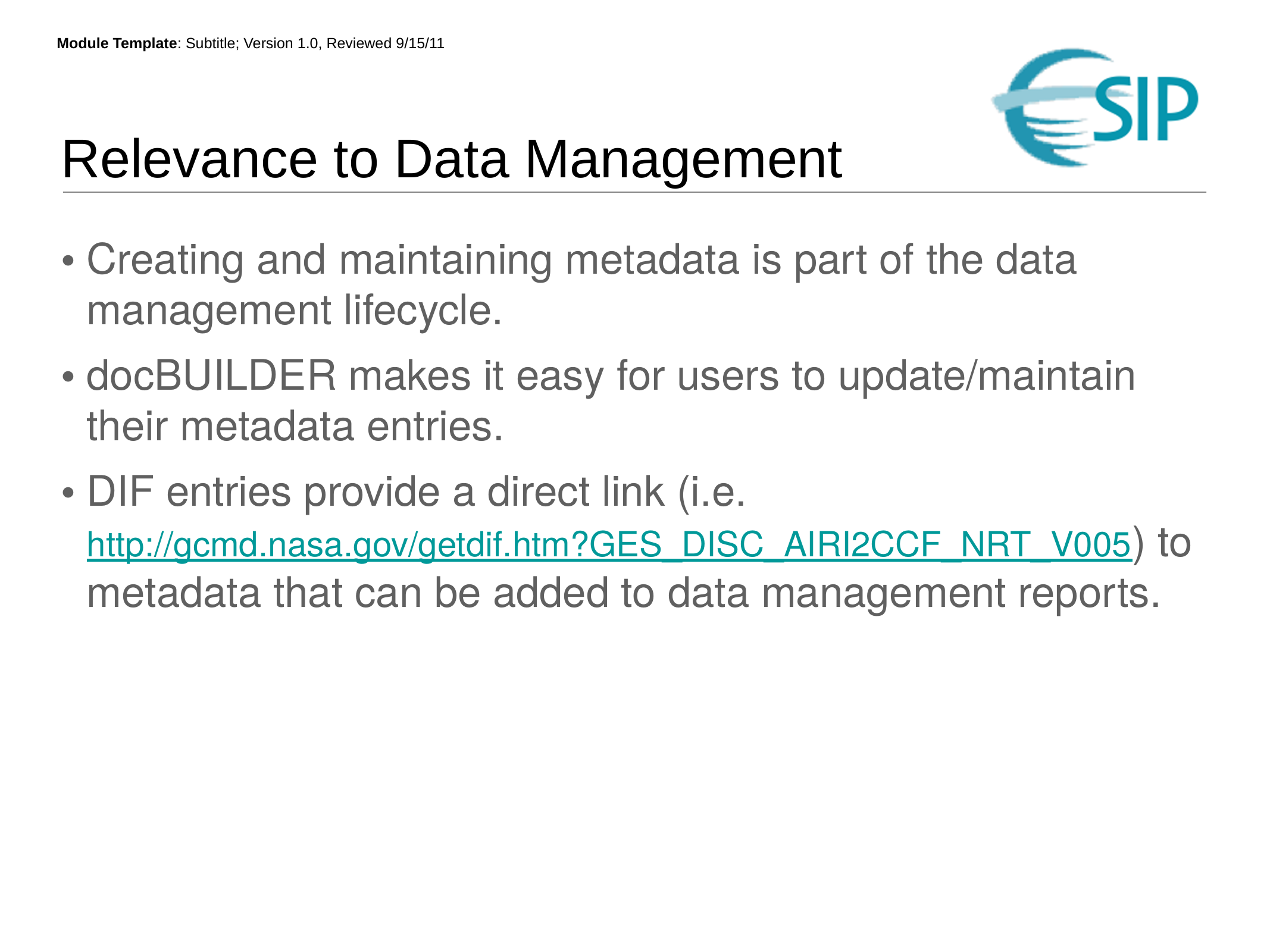

# Relevance to Data Management
Creating and maintaining metadata is part of the data management lifecycle.
docBUILDER makes it easy for users to update/maintain their metadata entries.
DIF entries provide a direct link (i.e. http://gcmd.nasa.gov/getdif.htm?GES_DISC_AIRI2CCF_NRT_V005) to metadata that can be added to data management reports.